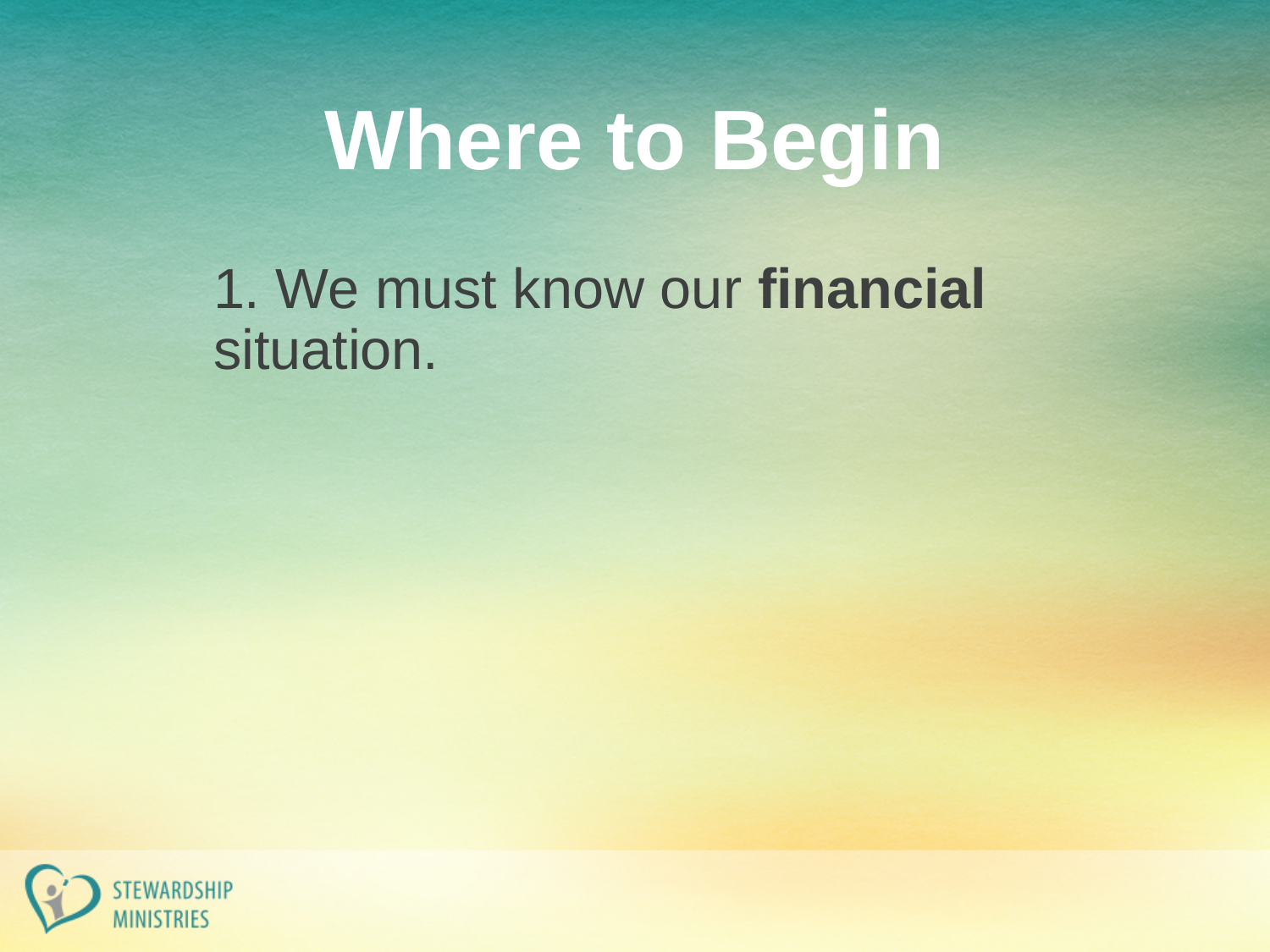

# Where to Begin
1. We must know our financial situation.